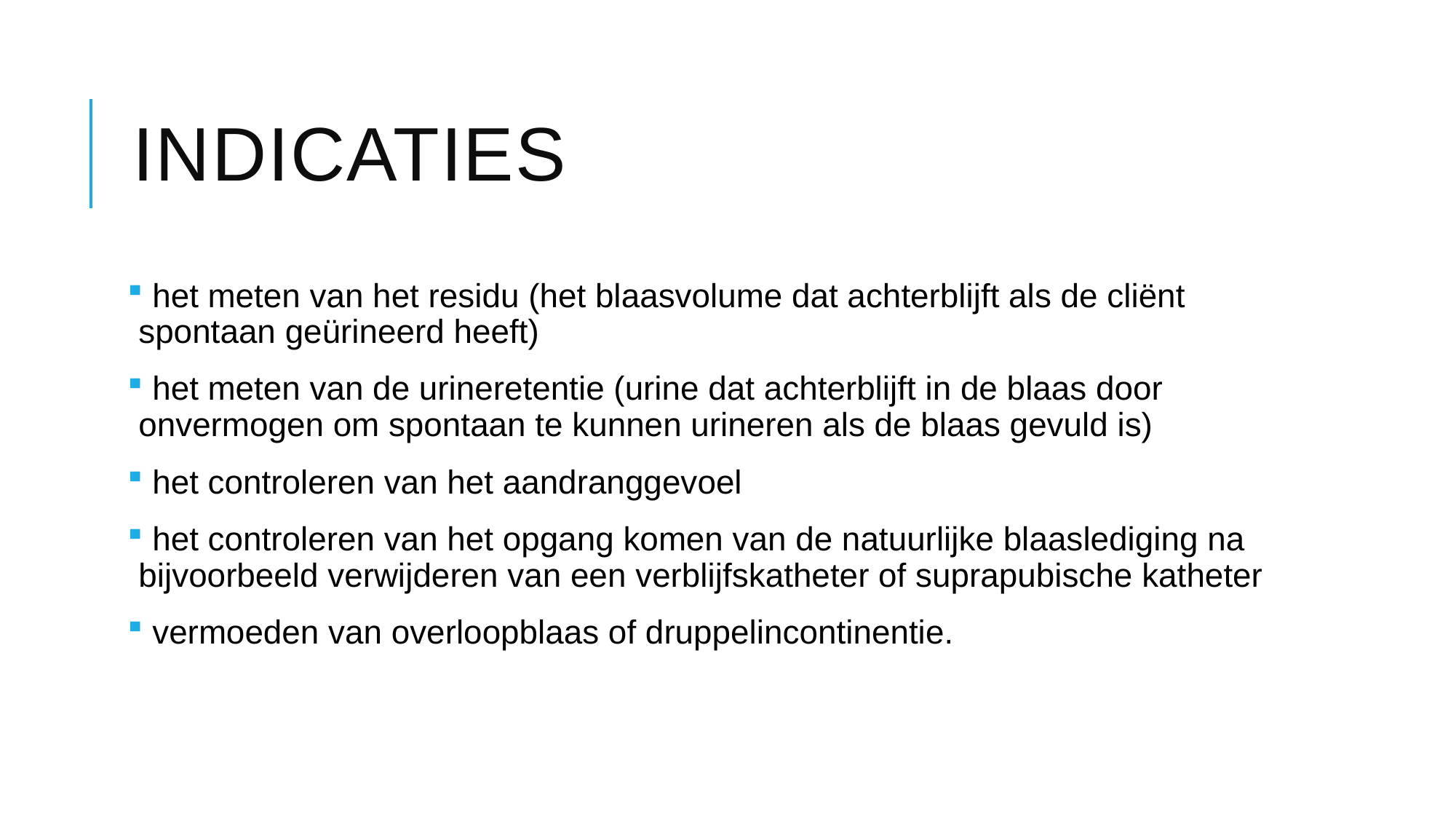

# Indicaties
 het meten van het residu (het blaasvolume dat achterblijft als de cliënt spontaan geürineerd heeft)
 het meten van de urineretentie (urine dat achterblijft in de blaas door onvermogen om spontaan te kunnen urineren als de blaas gevuld is)
 het controleren van het aandranggevoel
 het controleren van het opgang komen van de natuurlijke blaaslediging na bijvoorbeeld verwijderen van een verblijfskatheter of suprapubische katheter
 vermoeden van overloopblaas of druppelincontinentie.